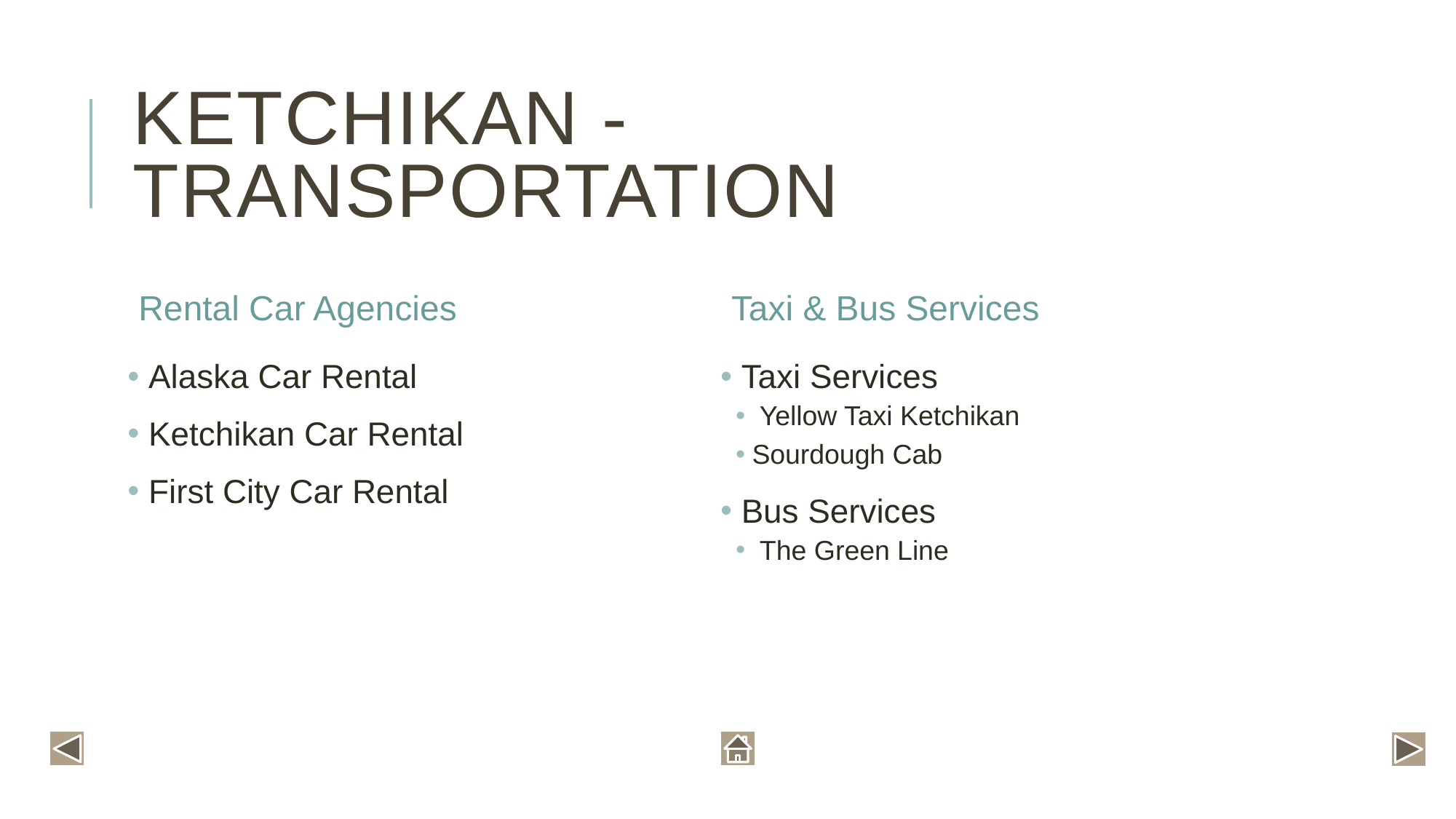

# Ketchikan - transportation
Rental Car Agencies
Taxi & Bus Services
 Alaska Car Rental
 Ketchikan Car Rental
 First City Car Rental
 Taxi Services
 Yellow Taxi Ketchikan
Sourdough Cab
 Bus Services
 The Green Line